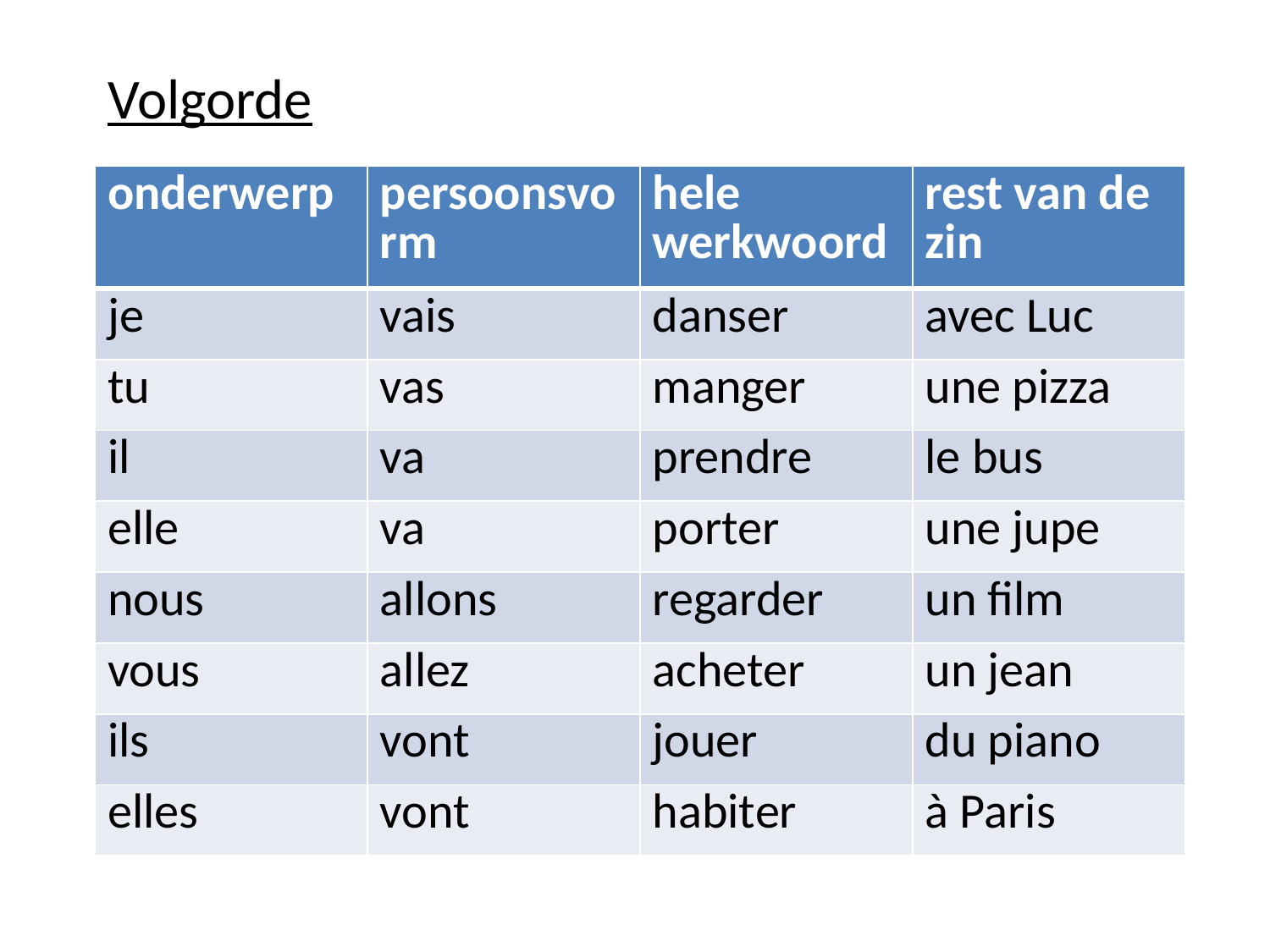

Volgorde

| onderwerp | persoonsvorm | hele werkwoord | rest van de zin |
| --- | --- | --- | --- |
| je | vais | danser | avec Luc |
| tu | vas | manger | une pizza |
| il | va | prendre | le bus |
| elle | va | porter | une jupe |
| nous | allons | regarder | un film |
| vous | allez | acheter | un jean |
| ils | vont | jouer | du piano |
| elles | vont | habiter | à Paris |